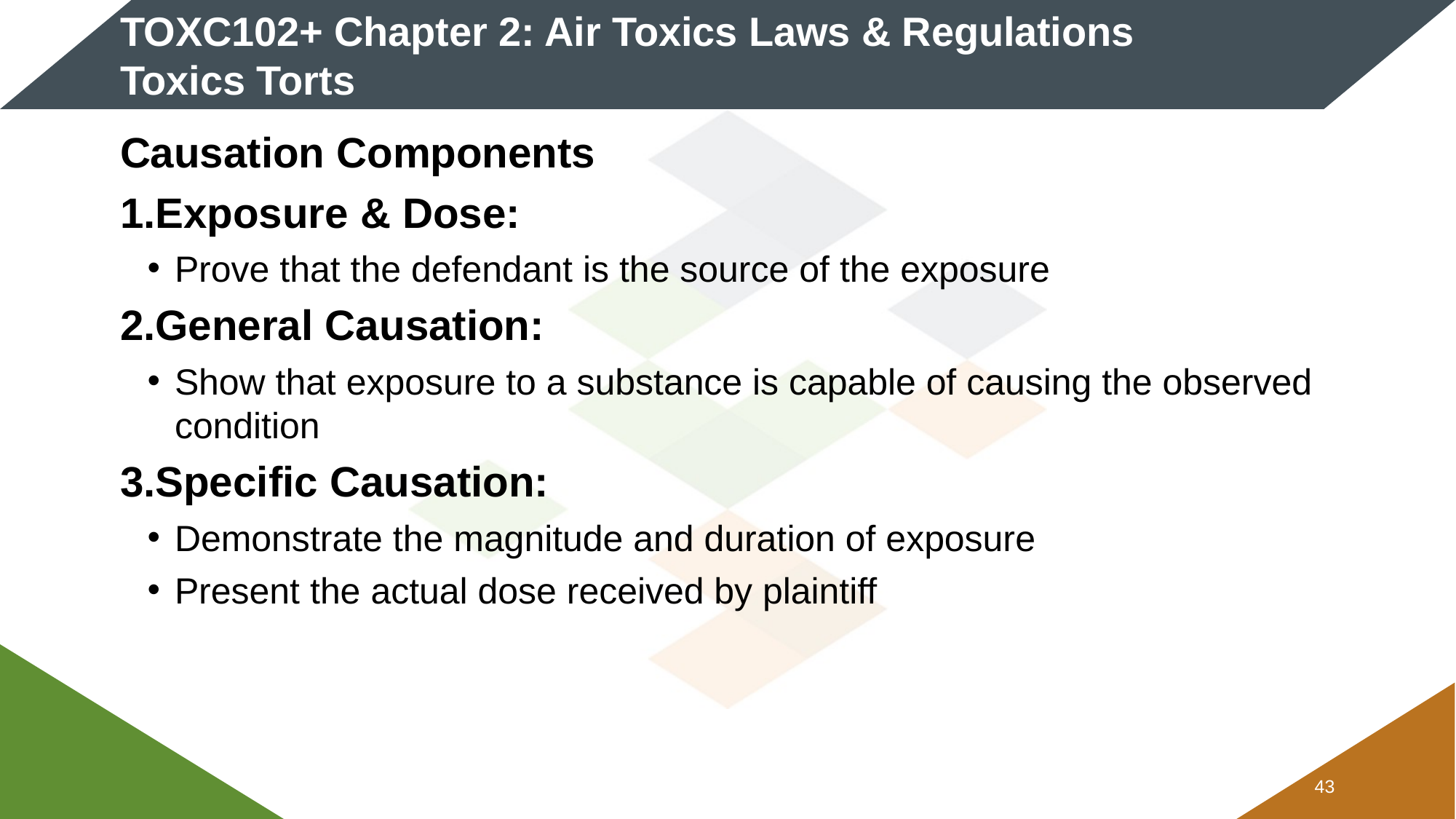

# TOXC102+ Chapter 2: Air Toxics Laws & Regulations Toxics Torts
Causation Components
Exposure & Dose:
Prove that the defendant is the source of the exposure
General Causation:
Show that exposure to a substance is capable of causing the observed condition
Specific Causation:
Demonstrate the magnitude and duration of exposure
Present the actual dose received by plaintiff
43